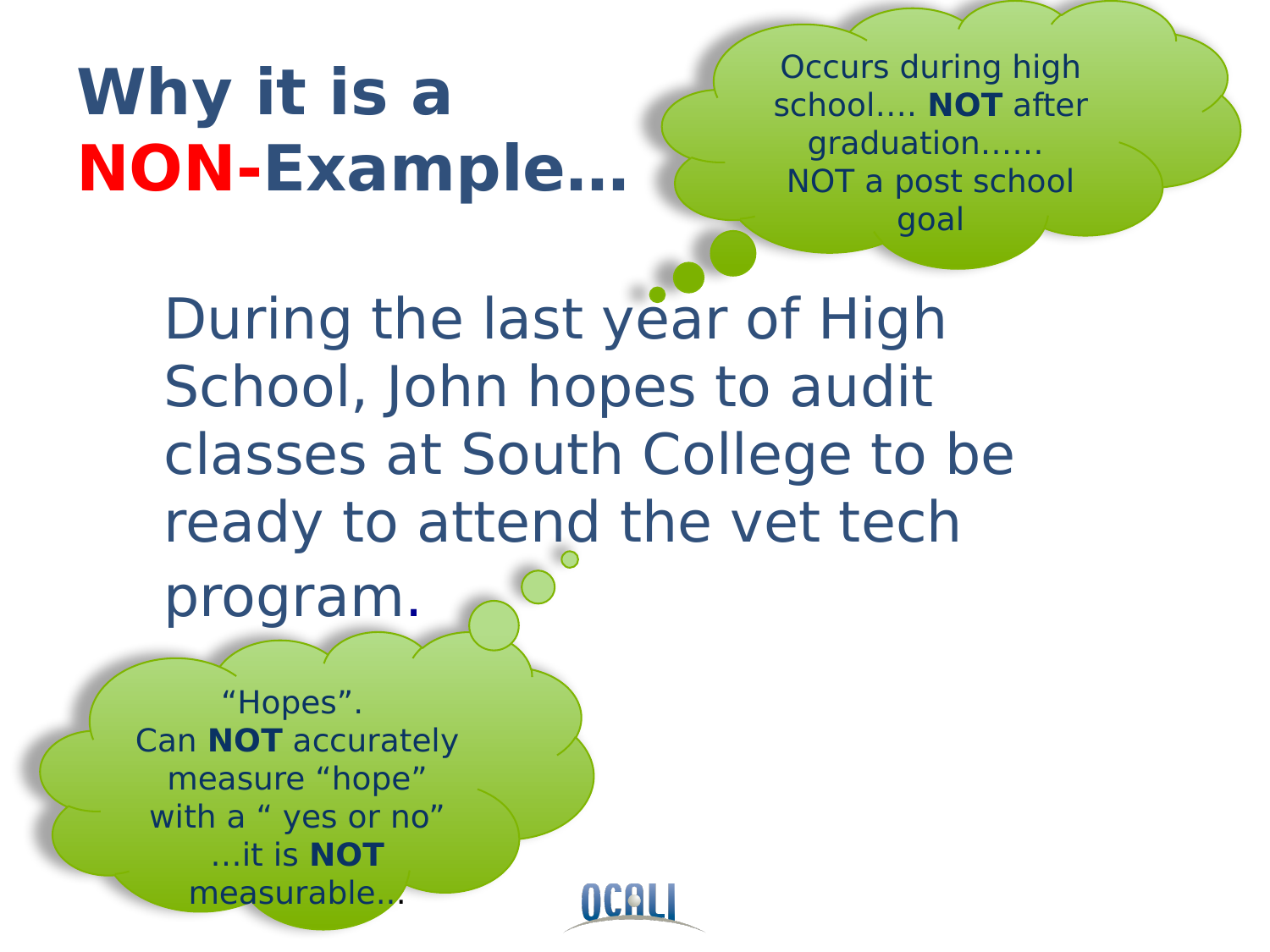

Occurs during high school…. NOT after graduation……
NOT a post school goal
# Why it is a NON-Example…

During the last year of High School, John hopes to audit classes at South College to be ready to attend the vet tech program.
“Hopes”.
Can NOT accurately measure “hope” with a “ yes or no” …it is NOT measurable...